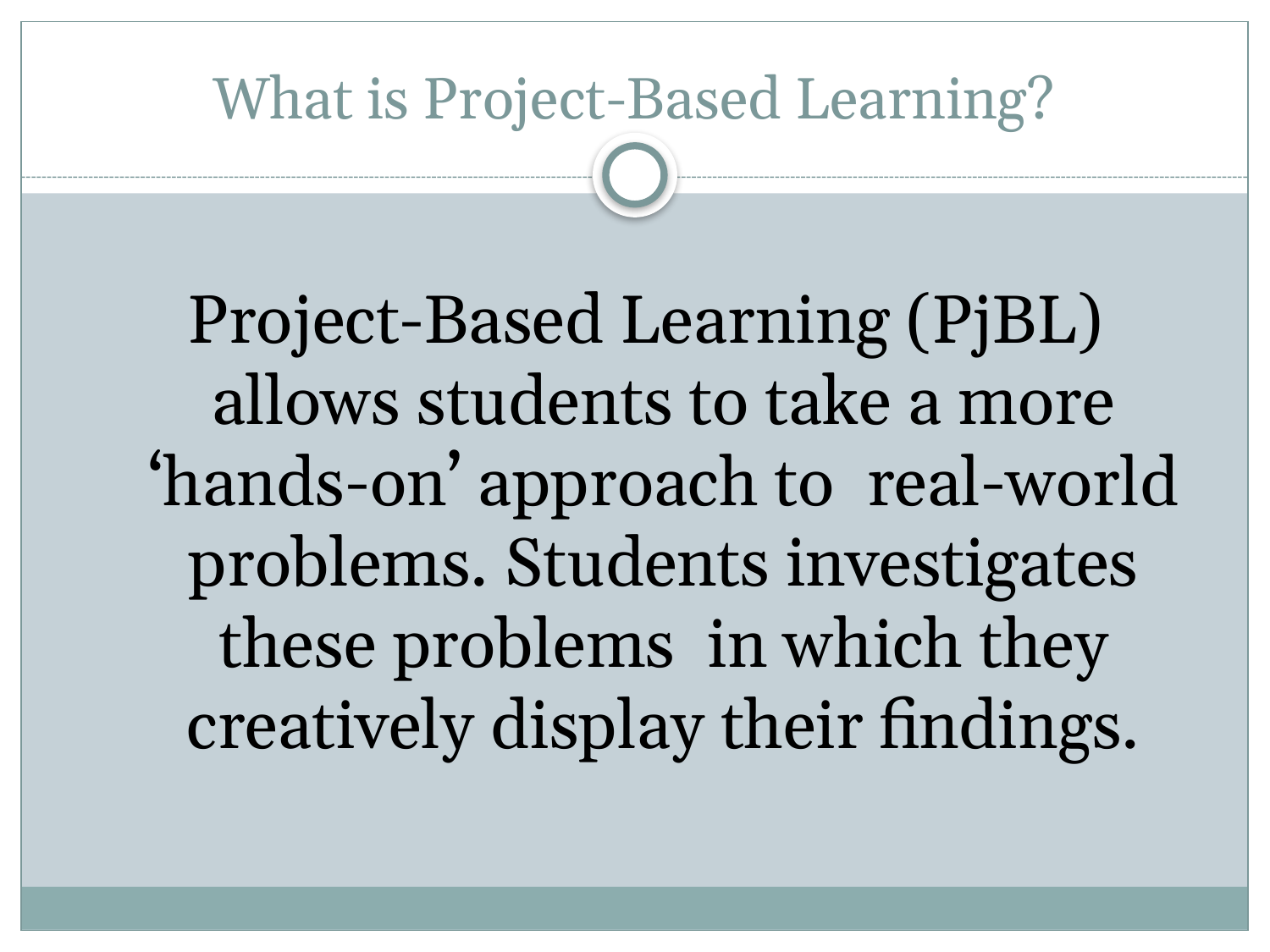

# What is Project-Based Learning?

Project-Based Learning (PjBL) allows students to take a more ‘hands-on’ approach to  real-world problems. Students investigates these problems  in which they creatively display their findings.